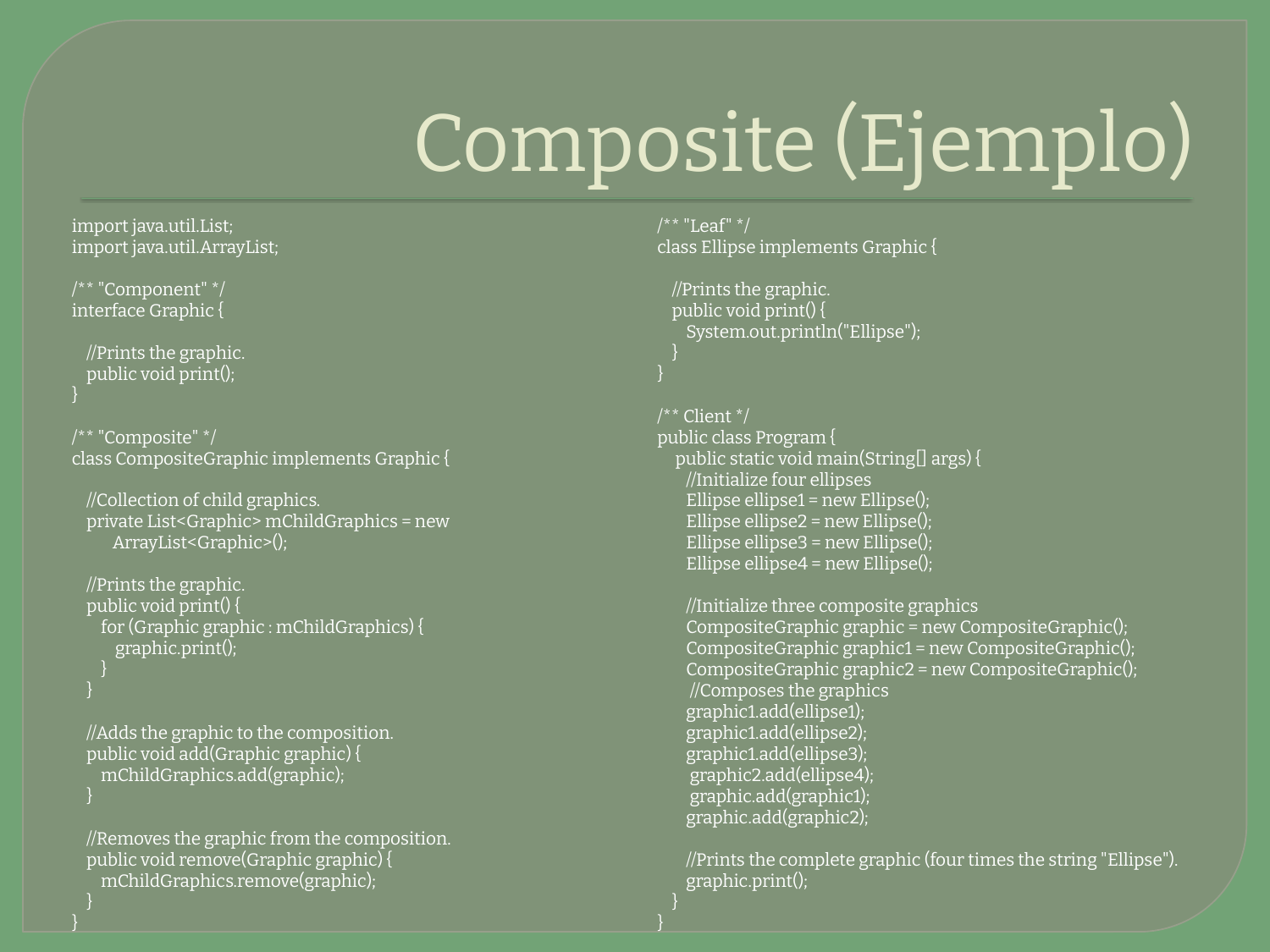

# Composite (Ejemplo)
import java.util.List;
import java.util.ArrayList;

/** "Component" */
interface Graphic {

    //Prints the graphic.
    public void print();
}

/** "Composite" */
class CompositeGraphic implements Graphic {

    //Collection of child graphics.
    private List<Graphic> mChildGraphics = new ArrayList<Graphic>();

    //Prints the graphic.
    public void print() {
        for (Graphic graphic : mChildGraphics) {
            graphic.print();
        }
    }

    //Adds the graphic to the composition.
    public void add(Graphic graphic) {
        mChildGraphics.add(graphic);
    }

    //Removes the graphic from the composition.
    public void remove(Graphic graphic) {
        mChildGraphics.remove(graphic);
    }
}

/** "Leaf" */
class Ellipse implements Graphic {

    //Prints the graphic.
    public void print() {
        System.out.println("Ellipse");
    }
}

/** Client */
public class Program {
     public static void main(String[] args) {
        //Initialize four ellipses
        Ellipse ellipse1 = new Ellipse();
        Ellipse ellipse2 = new Ellipse();
        Ellipse ellipse3 = new Ellipse();
        Ellipse ellipse4 = new Ellipse();

        //Initialize three composite graphics
        CompositeGraphic graphic = new CompositeGraphic();
        CompositeGraphic graphic1 = new CompositeGraphic();
        CompositeGraphic graphic2 = new CompositeGraphic();
         //Composes the graphics
        graphic1.add(ellipse1);
        graphic1.add(ellipse2);
        graphic1.add(ellipse3);
         graphic2.add(ellipse4);
         graphic.add(graphic1);
        graphic.add(graphic2);

        //Prints the complete graphic (four times the string "Ellipse").
        graphic.print();
    }
}